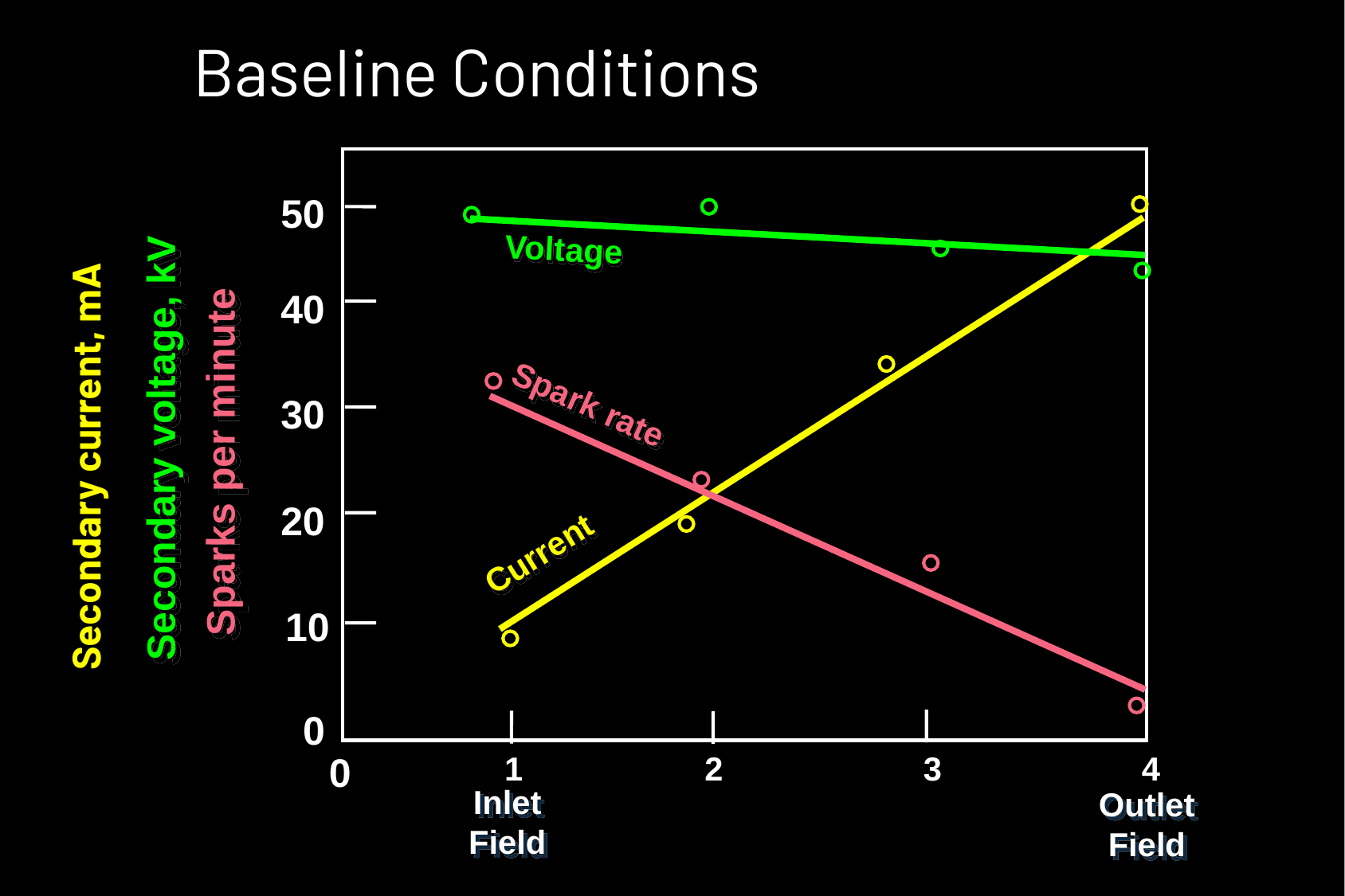

# Baseline Conditions

0
1
2
3
Inlet Field
Outlet Field
50

40

30

20
10

0

Voltage

Sparks per minute

Secondary current, mA
Spark rate

Secondary voltage, kV
Current

4